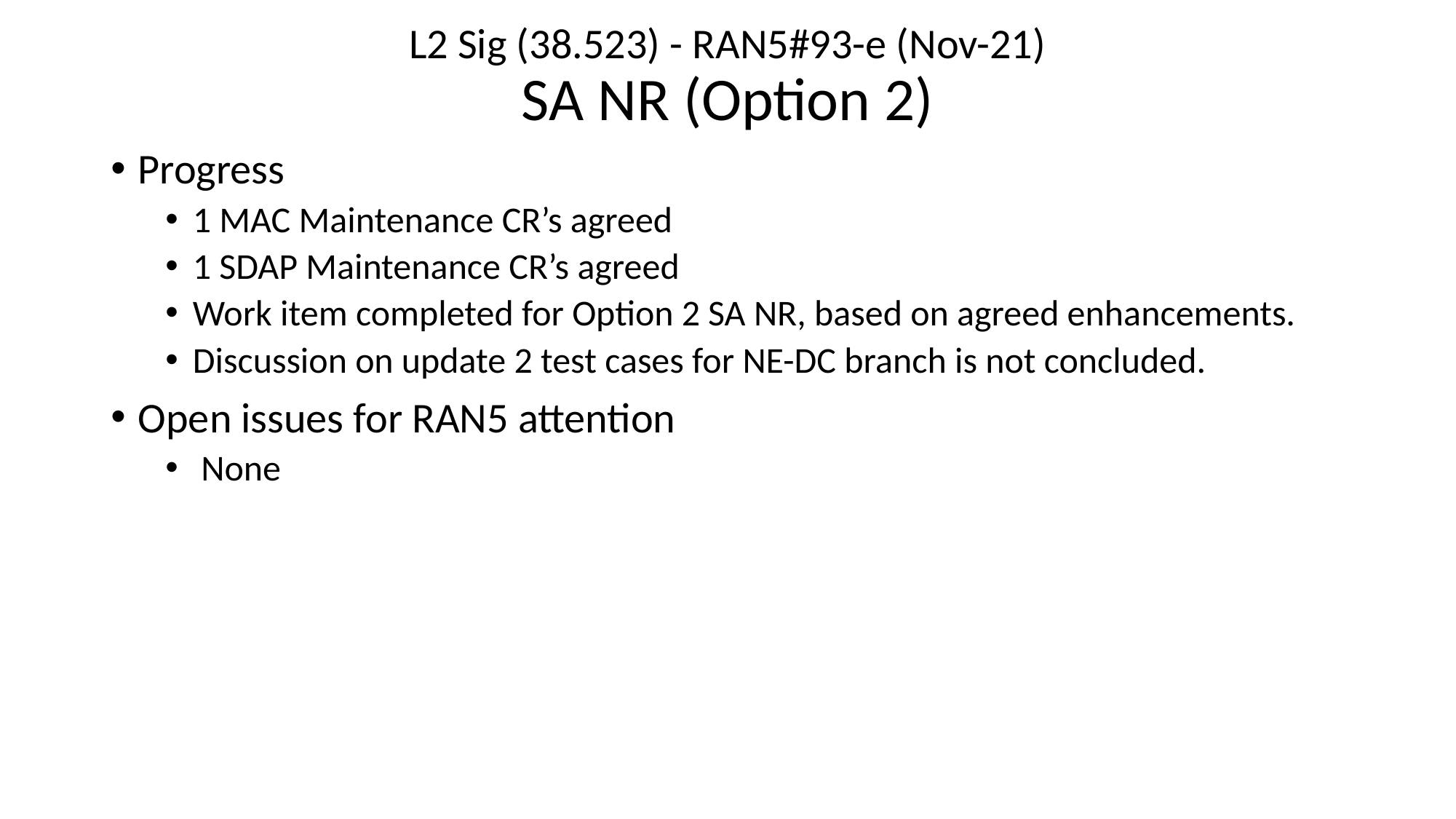

# L2 Sig (38.523) - RAN5#93-e (Nov-21) SA NR (Option 2)
Progress
1 MAC Maintenance CR’s agreed
1 SDAP Maintenance CR’s agreed
Work item completed for Option 2 SA NR, based on agreed enhancements.
Discussion on update 2 test cases for NE-DC branch is not concluded.
Open issues for RAN5 attention
 None